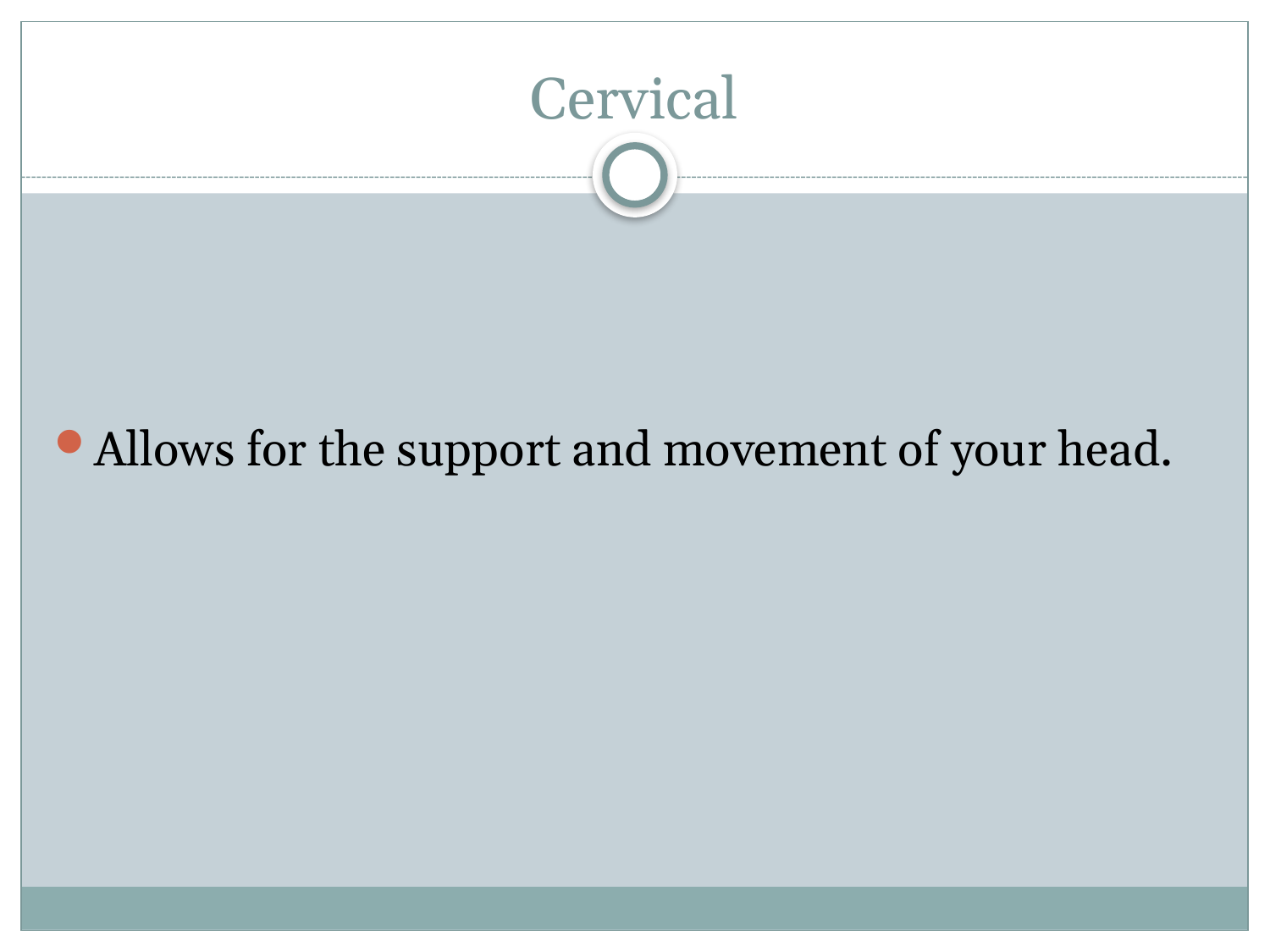

# Cervical

Allows for the support and movement of your head.